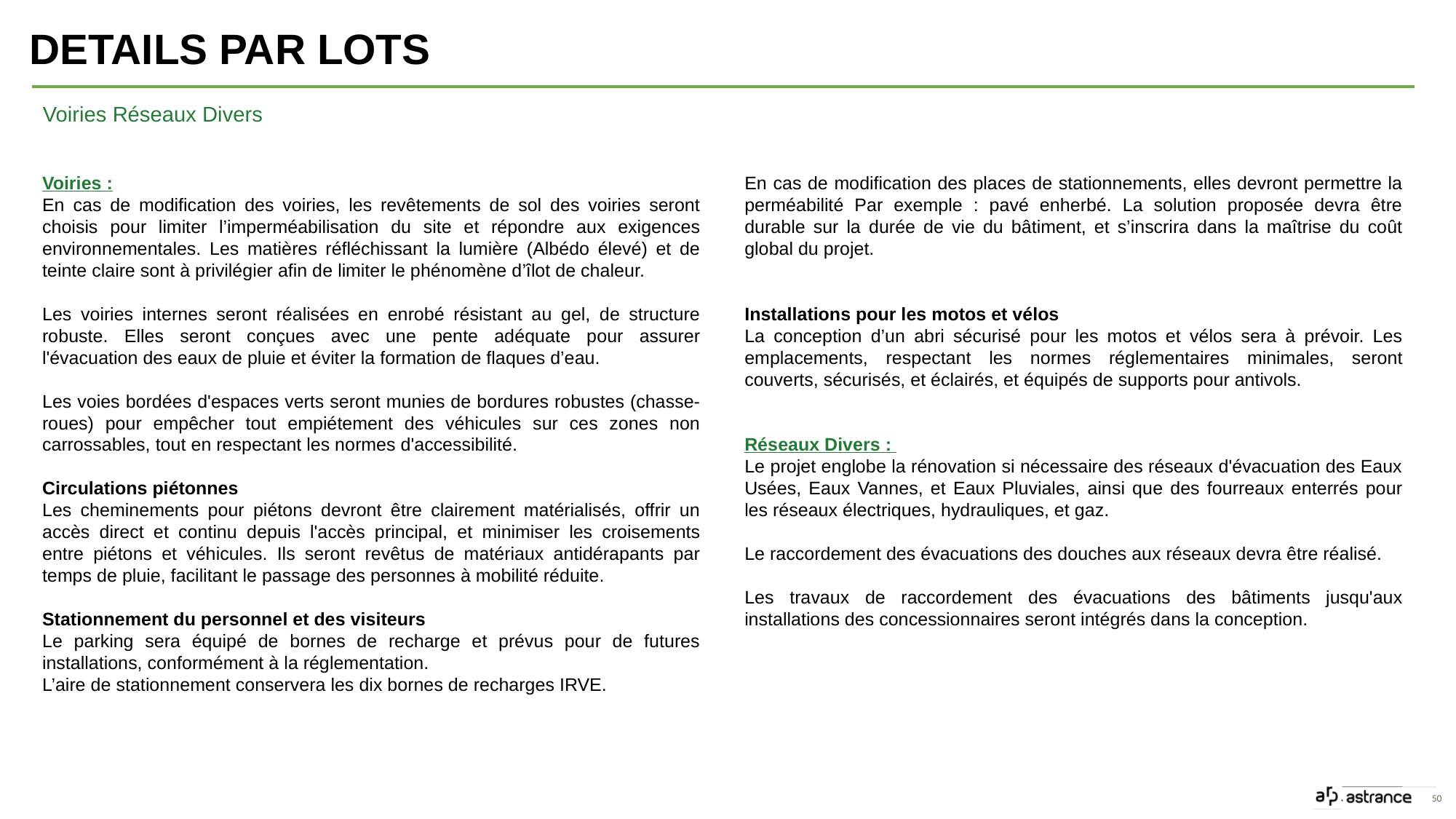

Details par lots
Voiries Réseaux Divers
Voiries :
En cas de modification des voiries, les revêtements de sol des voiries seront choisis pour limiter l’imperméabilisation du site et répondre aux exigences environnementales. Les matières réfléchissant la lumière (Albédo élevé) et de teinte claire sont à privilégier afin de limiter le phénomène d’îlot de chaleur.

Les voiries internes seront réalisées en enrobé résistant au gel, de structure robuste. Elles seront conçues avec une pente adéquate pour assurer l'évacuation des eaux de pluie et éviter la formation de flaques d’eau.

Les voies bordées d'espaces verts seront munies de bordures robustes (chasse-roues) pour empêcher tout empiétement des véhicules sur ces zones non carrossables, tout en respectant les normes d'accessibilité.

Circulations piétonnes
Les cheminements pour piétons devront être clairement matérialisés, offrir un accès direct et continu depuis l'accès principal, et minimiser les croisements entre piétons et véhicules. Ils seront revêtus de matériaux antidérapants par temps de pluie, facilitant le passage des personnes à mobilité réduite.

Stationnement du personnel et des visiteurs
Le parking sera équipé de bornes de recharge et prévus pour de futures installations, conformément à la réglementation.
L’aire de stationnement conservera les dix bornes de recharges IRVE.

En cas de modification des places de stationnements, elles devront permettre la perméabilité Par exemple : pavé enherbé. La solution proposée devra être durable sur la durée de vie du bâtiment, et s’inscrira dans la maîtrise du coût global du projet.

Installations pour les motos et vélos
La conception d’un abri sécurisé pour les motos et vélos sera à prévoir. Les emplacements, respectant les normes réglementaires minimales, seront couverts, sécurisés, et éclairés, et équipés de supports pour antivols.

Réseaux Divers :
Le projet englobe la rénovation si nécessaire des réseaux d'évacuation des Eaux Usées, Eaux Vannes, et Eaux Pluviales, ainsi que des fourreaux enterrés pour les réseaux électriques, hydrauliques, et gaz.

Le raccordement des évacuations des douches aux réseaux devra être réalisé.

Les travaux de raccordement des évacuations des bâtiments jusqu'aux installations des concessionnaires seront intégrés dans la conception.

50